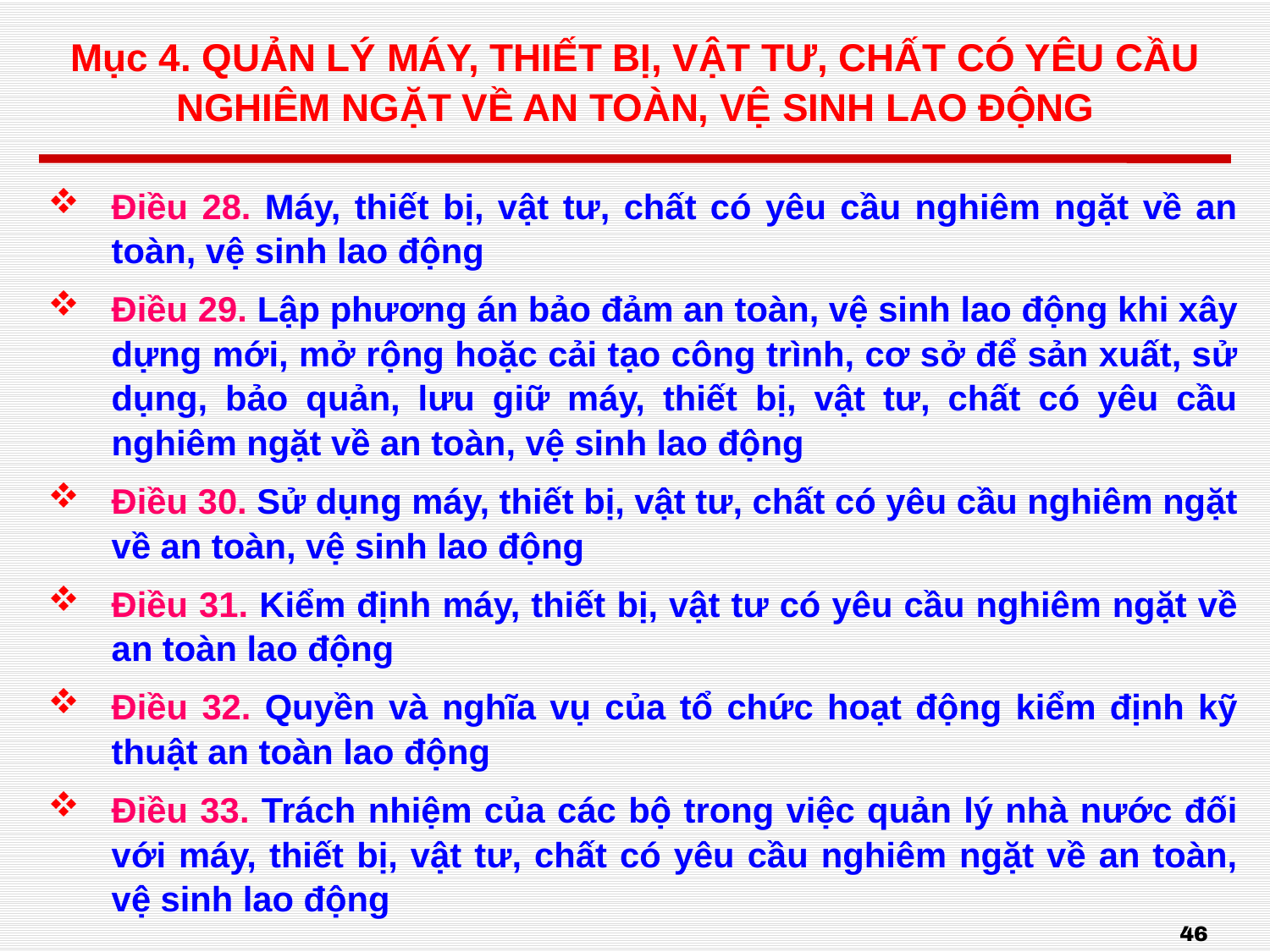

# Mục 4. QUẢN LÝ MÁY, THIẾT BỊ, VẬT TƯ, CHẤT CÓ YÊU CẦU NGHIÊM NGẶT VỀ AN TOÀN, VỆ SINH LAO ĐỘNG
Điều 28. Máy, thiết bị, vật tư, chất có yêu cầu nghiêm ngặt về an toàn, vệ sinh lao động
Điều 29. Lập phương án bảo đảm an toàn, vệ sinh lao động khi xây dựng mới, mở rộng hoặc cải tạo công trình, cơ sở để sản xuất, sử dụng, bảo quản, lưu giữ máy, thiết bị, vật tư, chất có yêu cầu nghiêm ngặt về an toàn, vệ sinh lao động
Điều 30. Sử dụng máy, thiết bị, vật tư, chất có yêu cầu nghiêm ngặt về an toàn, vệ sinh lao động
Điều 31. Kiểm định máy, thiết bị, vật tư có yêu cầu nghiêm ngặt về an toàn lao động
Điều 32. Quyền và nghĩa vụ của tổ chức hoạt động kiểm định kỹ thuật an toàn lao động
Điều 33. Trách nhiệm của các bộ trong việc quản lý nhà nước đối với máy, thiết bị, vật tư, chất có yêu cầu nghiêm ngặt về an toàn, vệ sinh lao động